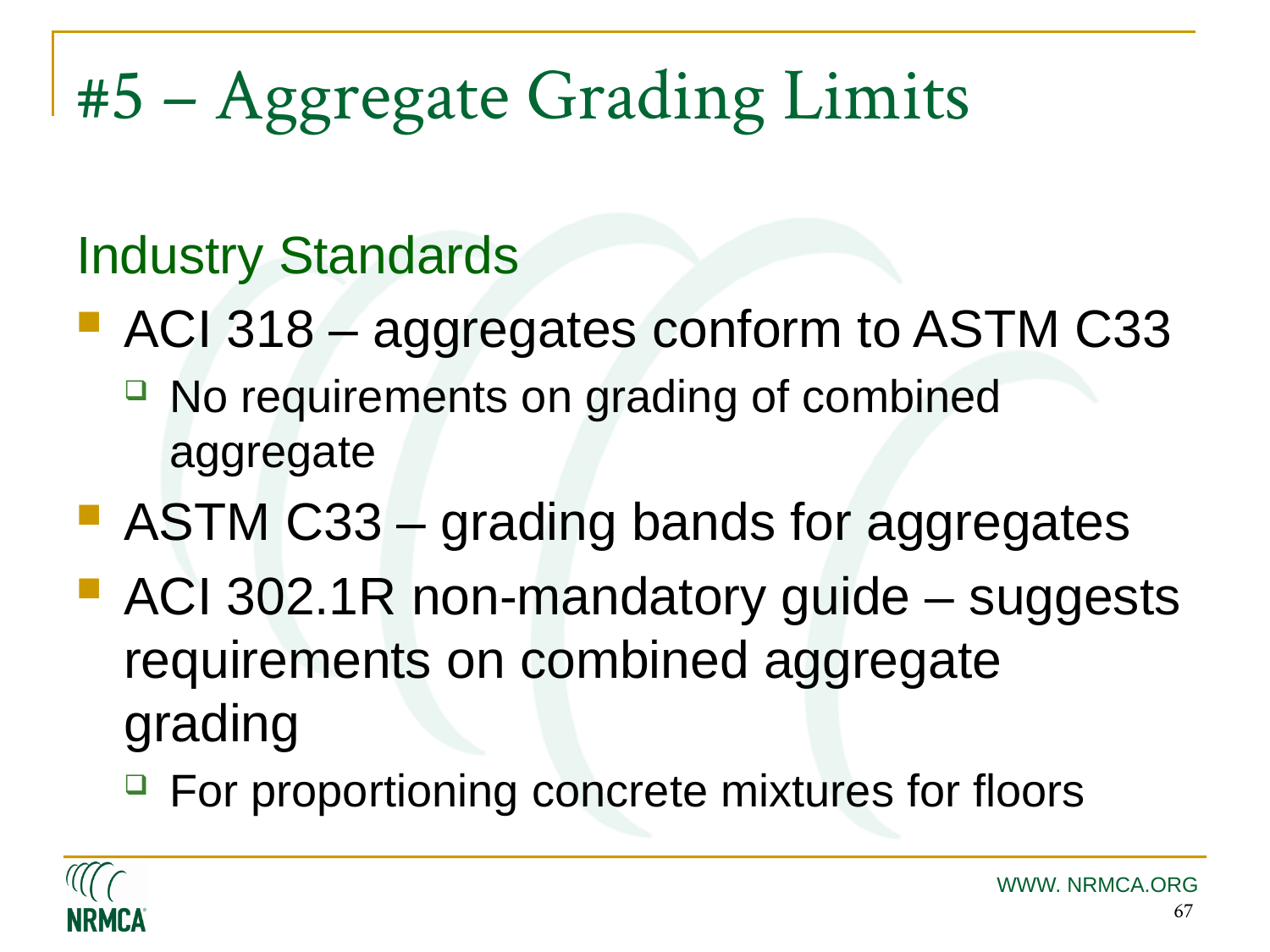

# #5 – Aggregate Grading Limits
Industry Standards
ACI 318 – aggregates conform to ASTM C33
No requirements on grading of combined aggregate
ASTM C33 – grading bands for aggregates
ACI 302.1R non-mandatory guide – suggests requirements on combined aggregate grading
For proportioning concrete mixtures for floors
67